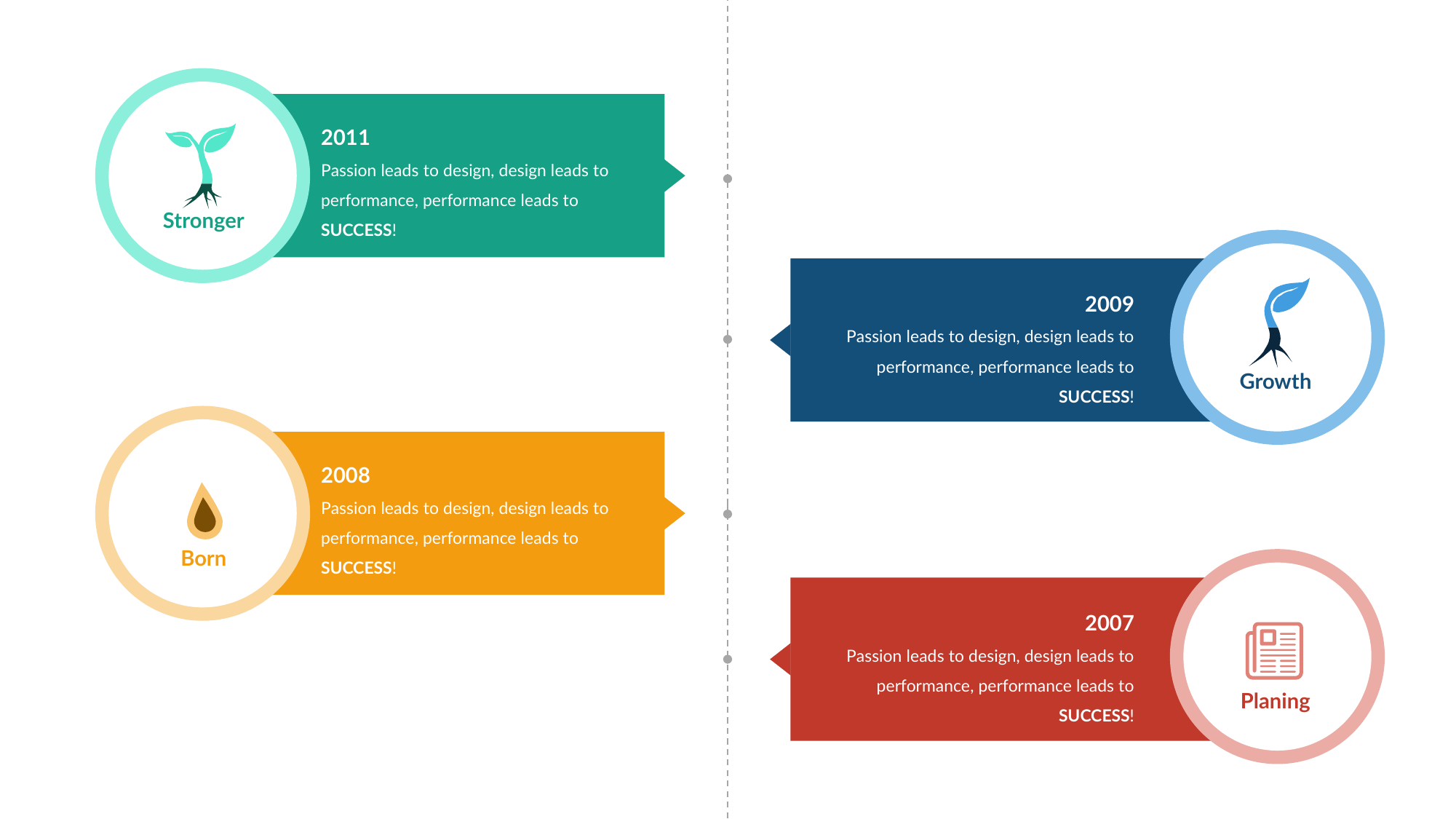

2011
Passion leads to design, design leads to performance, performance leads to SUCCESS!

Stronger

2009
Passion leads to design, design leads to performance, performance leads to SUCCESS!

Growth

2008
Passion leads to design, design leads to performance, performance leads to SUCCESS!

Born

2007
Passion leads to design, design leads to performance, performance leads to SUCCESS!

Planing